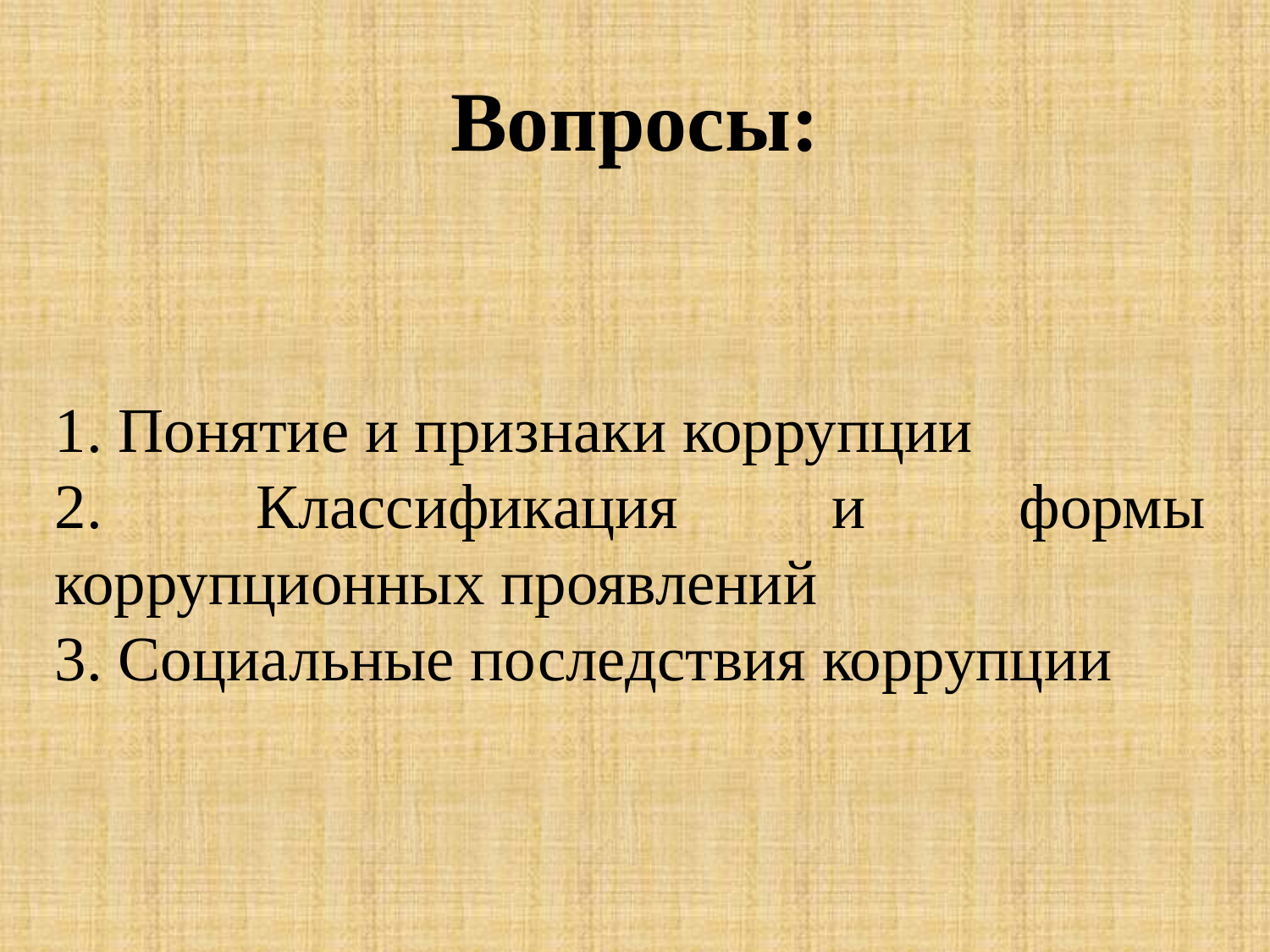

Вопросы:
1. Понятие и признаки коррупции
2. Классификация и формы коррупционных проявлений
3. Социальные последствия коррупции